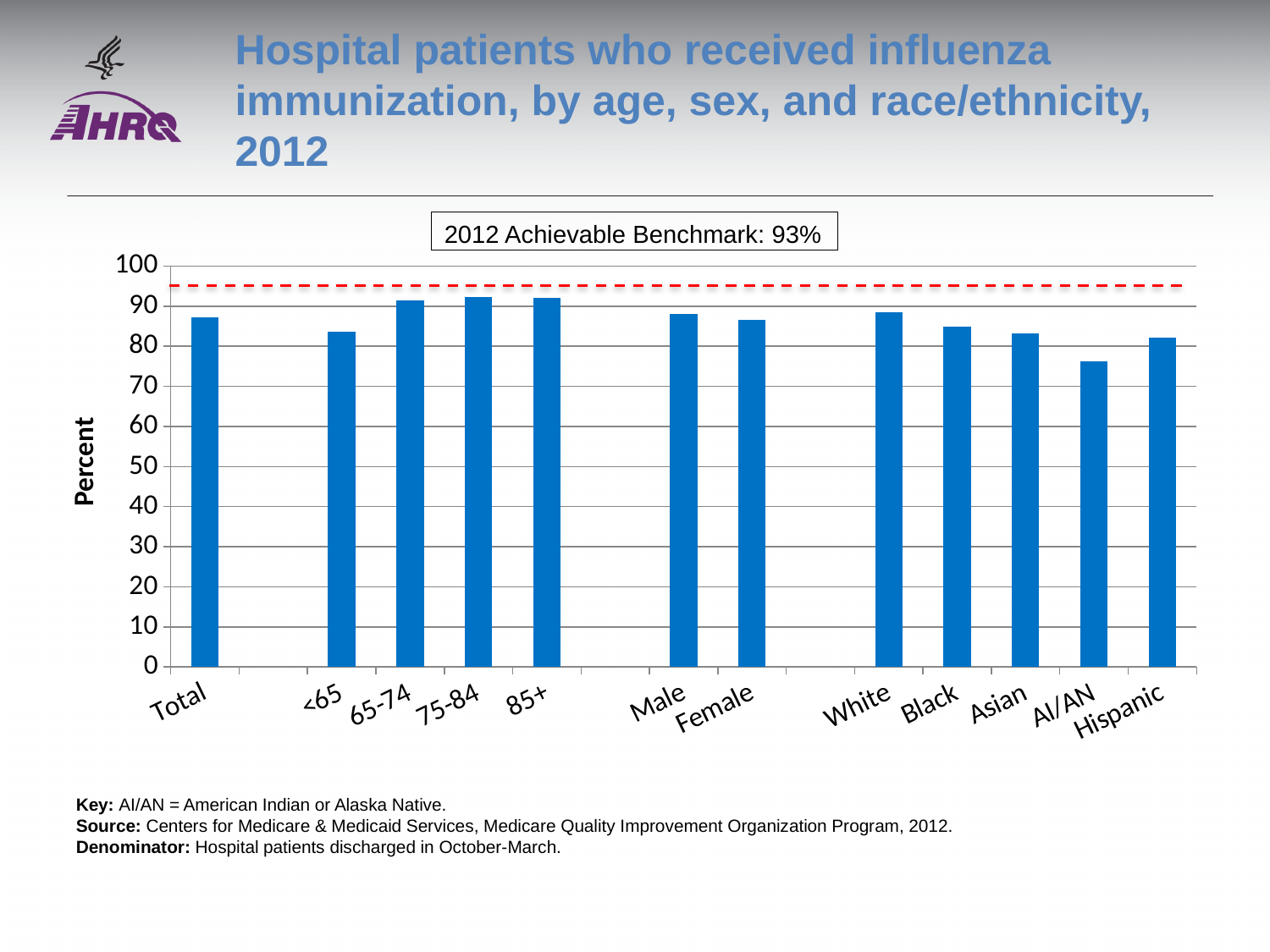

# Hospital patients who received influenza immunization, by age, sex, and race/ethnicity, 2012

### Chart

| Category | Column1 |
|---|---|
| Total | 87.1935 |
|  | None |
| <65 | 83.6729 |
| 65-74 | 91.3776 |
| 75-84 | 92.1976 |
| 85+ | 91.9803 |
|  | None |
| Male | 87.9695 |
| Female | 86.6698 |
|   | None |
| White | 88.5762 |
| Black | 84.9218 |
| Asian | 83.2665 |
| AI/AN | 76.2657 |
| Hispanic | 82.2074 |
2012 Achievable Benchmark: 93%
Key: AI/AN = American Indian or Alaska Native.
Source: Centers for Medicare & Medicaid Services, Medicare Quality Improvement Organization Program, 2012.
Denominator: Hospital patients discharged in October-March.